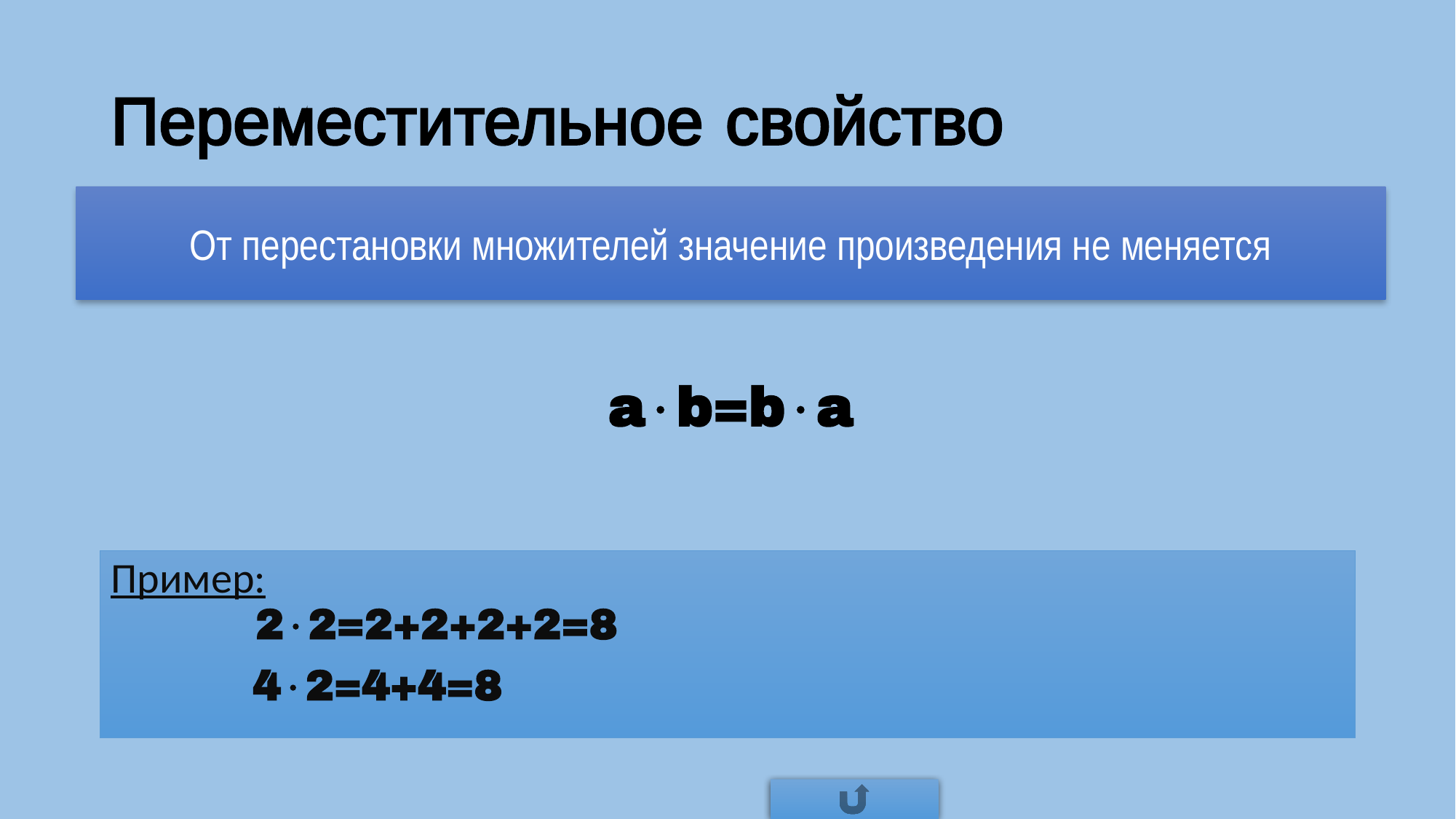

# Переместительное свойство
От перестановки множителей значение произведения не меняется
a⋅b=b⋅a
Пример:
               2⋅2=2+2+2+2=8
          4⋅2=4+4=8